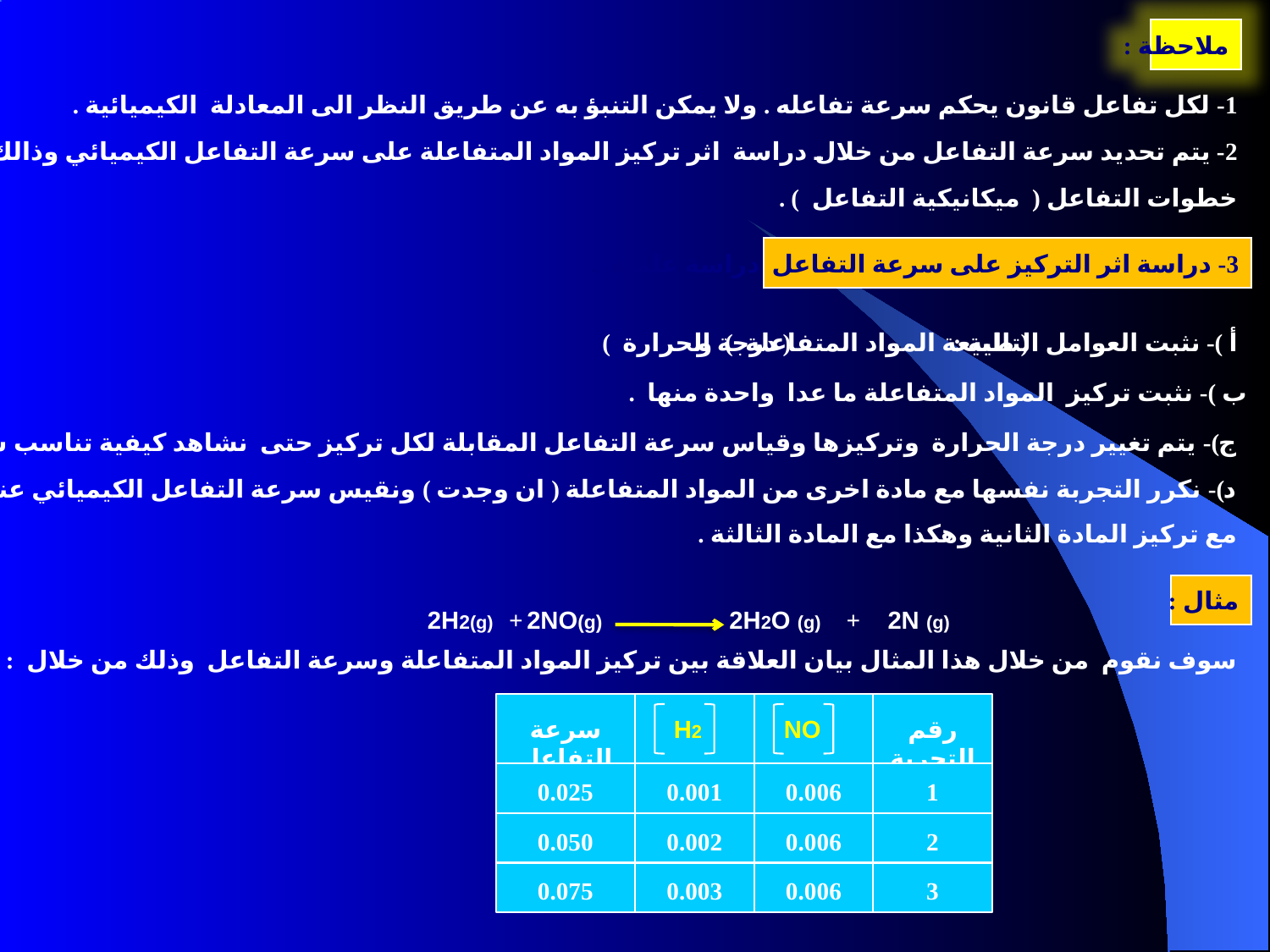

ملاحظة :
1- لكل تفاعل قانون يحكم سرعة تفاعله . ولا يمكن التنبؤ به عن طريق النظر الى المعادلة  الكيميائية .
2- يتم تحديد سرعة التفاعل من خلال دراسة  اثر تركيز المواد المتفاعلة على سرعة التفاعل الكيميائي وذالك عن طريق تجارب مخبريه  او من خلال معرفة

خطوات التفاعل (  ميكانيكية التفاعل  ) .
3- دراسة اثر التركيز على سرعة التفاعل  دراسة علمية  .
( درجة الحرارة  )
( طبيعة المواد المتفاعلة  )  و
أ )- نثبت العوامل التالية :
ب )- نثبت تركيز  المواد المتفاعلة ما عدا  واحدة منها  .
ج)- يتم تغيير درجة الحرارة  وتركيزها وقياس سرعة التفاعل المقابلة لكل تركيز حتى  نشاهد كيفية تناسب سرعة التفاعل مع تركيز هذه المادة .
د)- نكرر التجربة نفسها مع مادة اخرى من المواد المتفاعلة ( ان وجدت ) ونقيس سرعة التفاعل الكيميائي عند كل تركيز لنرى كيف تتناسب سرعة التفاعل

مع تركيز المادة الثانية وهكذا مع المادة الثالثة .
مثال :
2H2(g)
+
2NO(g)
2H2O (g)
+
2N (g)
سوف نقوم  من خلال هذا المثال بيان العلاقة بين تركيز المواد المتفاعلة وسرعة التفاعل  وذلك من خلال  :

سرعة التفاعل

رقم التجربة

H2

NO

0.025

0.001

0.006

1

0.050

0.002

0.006

2

0.075

0.003

0.006

3